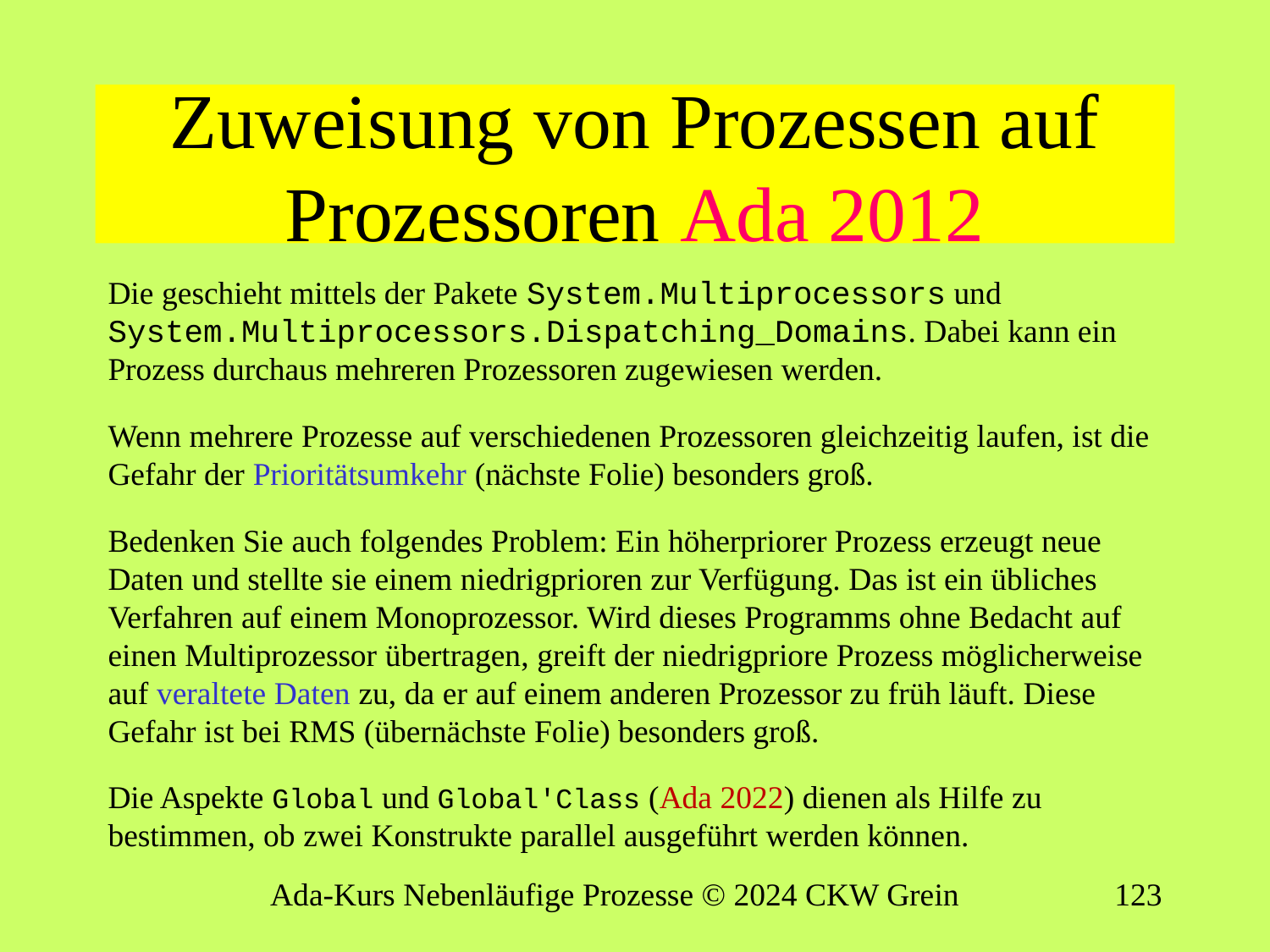

# Zuweisung von Prozessen auf Prozessoren Ada 2012
Die geschieht mittels der Pakete System.Multiprocessors und System.Multiprocessors.Dispatching_Domains. Dabei kann ein Prozess durchaus mehreren Prozessoren zugewiesen werden.

Wenn mehrere Prozesse auf verschiedenen Prozessoren gleichzeitig laufen, ist die Gefahr der Prioritätsumkehr (nächste Folie) besonders groß.

Bedenken Sie auch folgendes Problem: Ein höherpriorer Prozess erzeugt neue Daten und stellte sie einem niedrigprioren zur Verfügung. Das ist ein übliches Verfahren auf einem Monoprozessor. Wird dieses Programms ohne Bedacht auf einen Multiprozessor übertragen, greift der niedrigpriore Prozess möglicherweise auf veraltete Daten zu, da er auf einem anderen Prozessor zu früh läuft. Diese Gefahr ist bei RMS (übernächste Folie) besonders groß.

Die Aspekte Global und Global'Class (Ada 2022) dienen als Hilfe zu bestimmen, ob zwei Konstrukte parallel ausgeführt werden können.
Ada-Kurs Nebenläufige Prozesse © 2024 CKW Grein
123